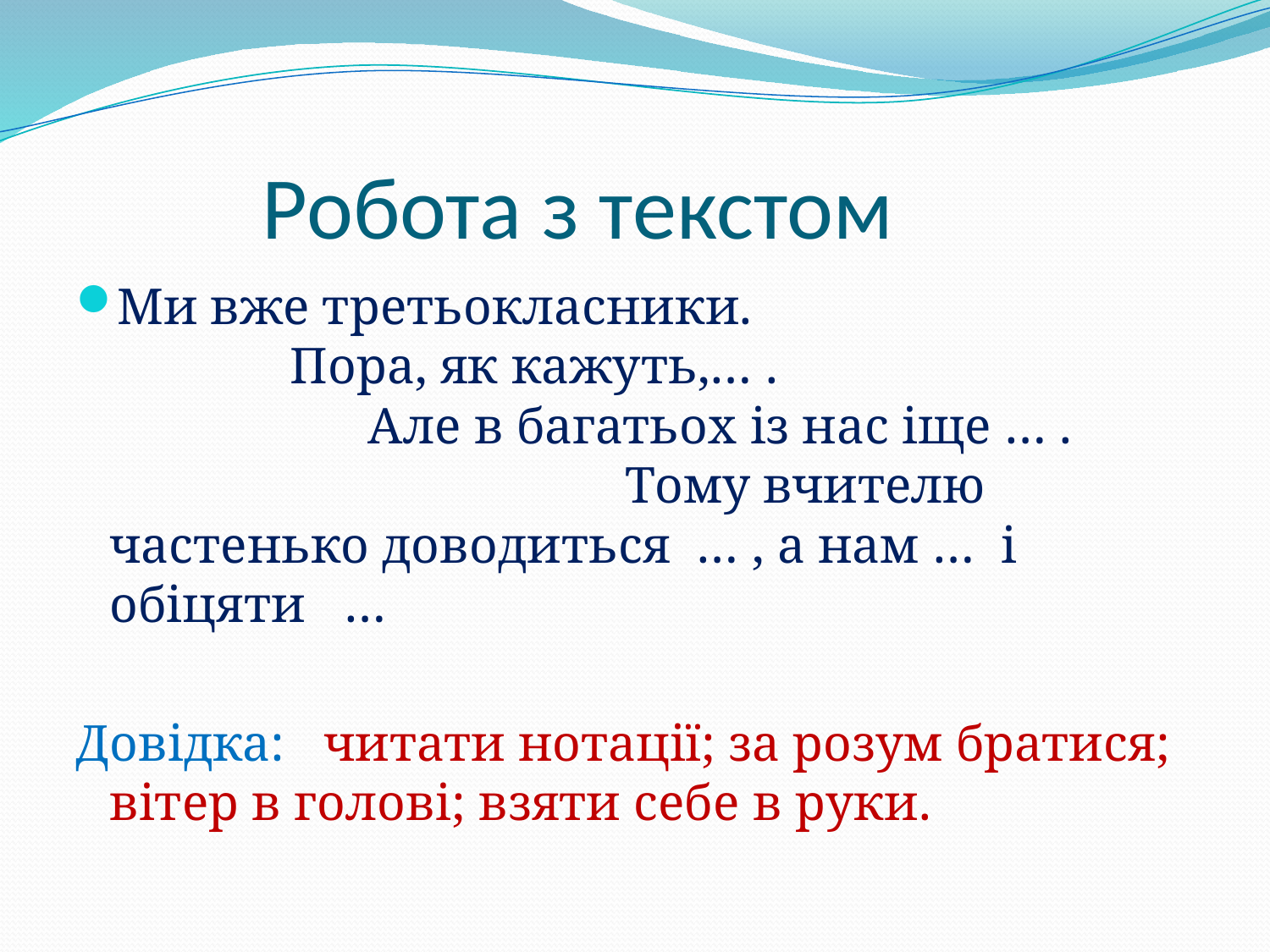

# Робота з текстом
Ми вже третьокласники.                                                 Пора, як кажуть,… .                                                     Але в багатьох із нас іще … .                                                  Тому вчителю частенько доводиться  … , а нам …  і обіцяти   …

Довідка:   читати нотації; за розум братися; вітер в голові; взяти себе в руки.